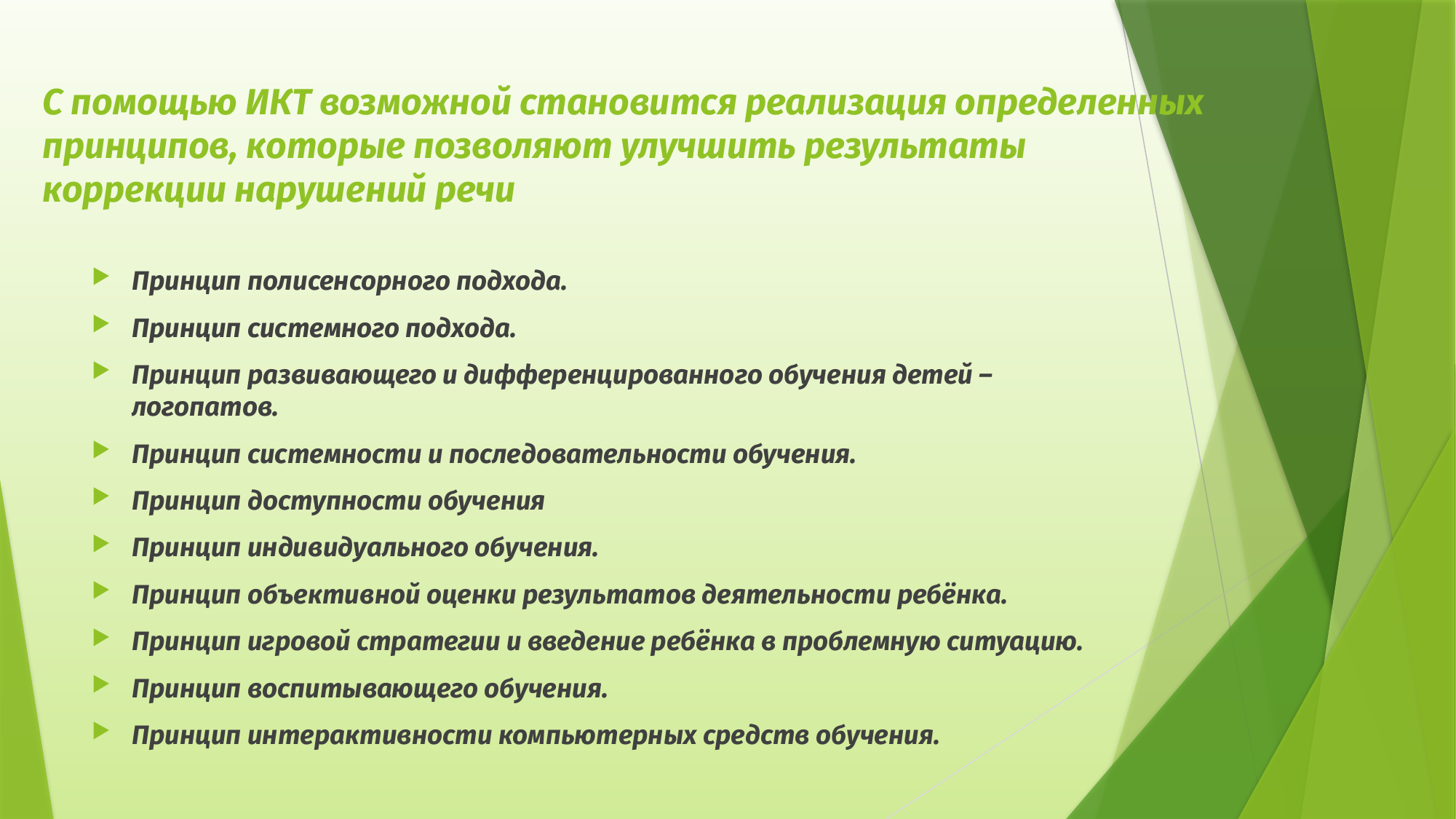

# С помощью ИКТ возможной становится реализация определенных принципов, которые позволяют улучшить результаты коррекции нарушений речи
Принцип полисенсорного подхода.
Принцип системного подхода.
Принцип развивающего и дифференцированного обучения детей – логопатов.
Принцип системности и последовательности обучения.
Принцип доступности обучения
Принцип индивидуального обучения.
Принцип объективной оценки результатов деятельности ребёнка.
Принцип игровой стратегии и введение ребёнка в проблемную ситуацию.
Принцип воспитывающего обучения.
Принцип интерактивности компьютерных средств обучения.